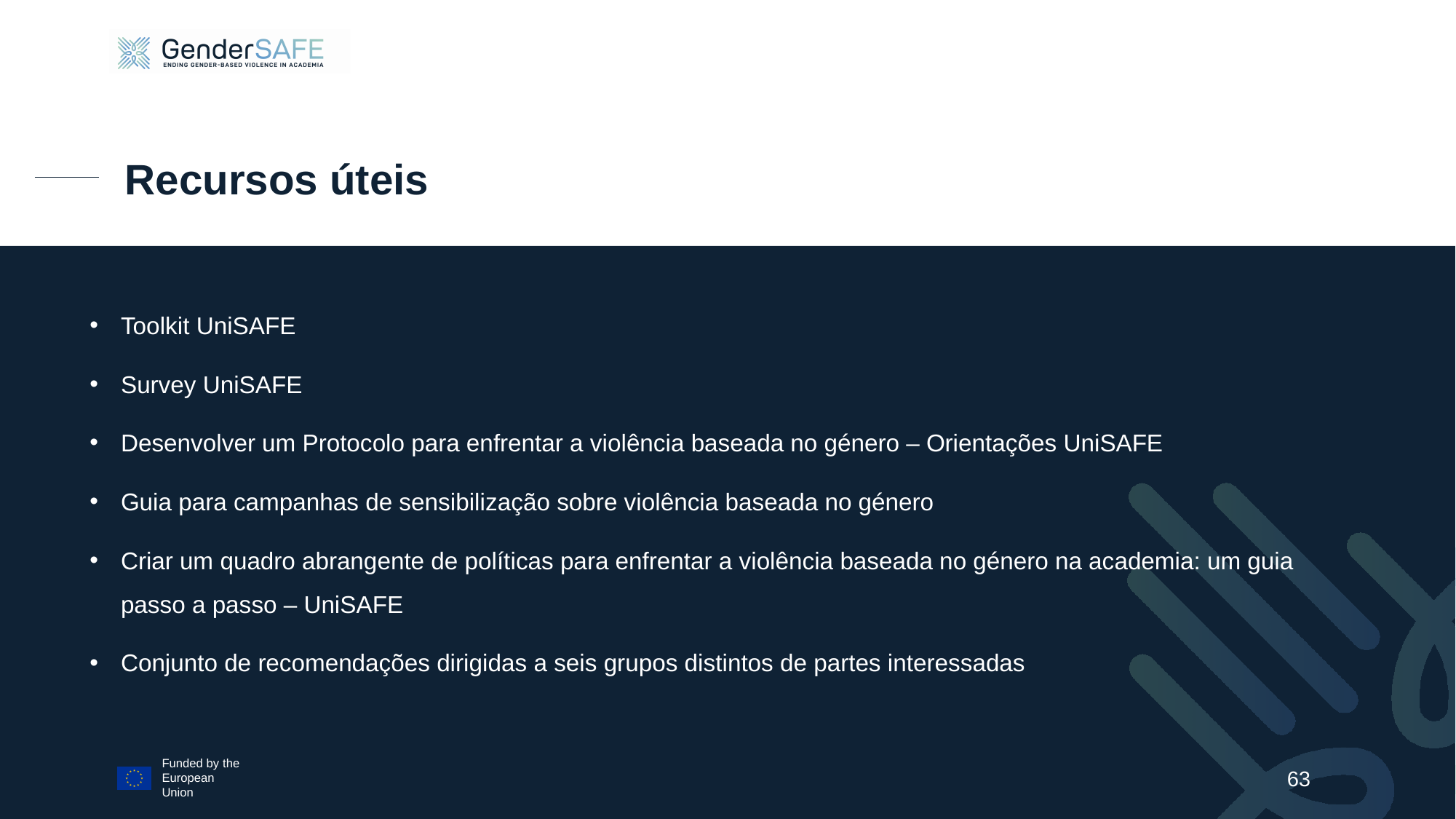

# Recursos úteis
Toolkit UniSAFE
Survey UniSAFE
Desenvolver um Protocolo para enfrentar a violência baseada no género – Orientações UniSAFE
Guia para campanhas de sensibilização sobre violência baseada no género
Criar um quadro abrangente de políticas para enfrentar a violência baseada no género na academia: um guia passo a passo – UniSAFE
Conjunto de recomendações dirigidas a seis grupos distintos de partes interessadas